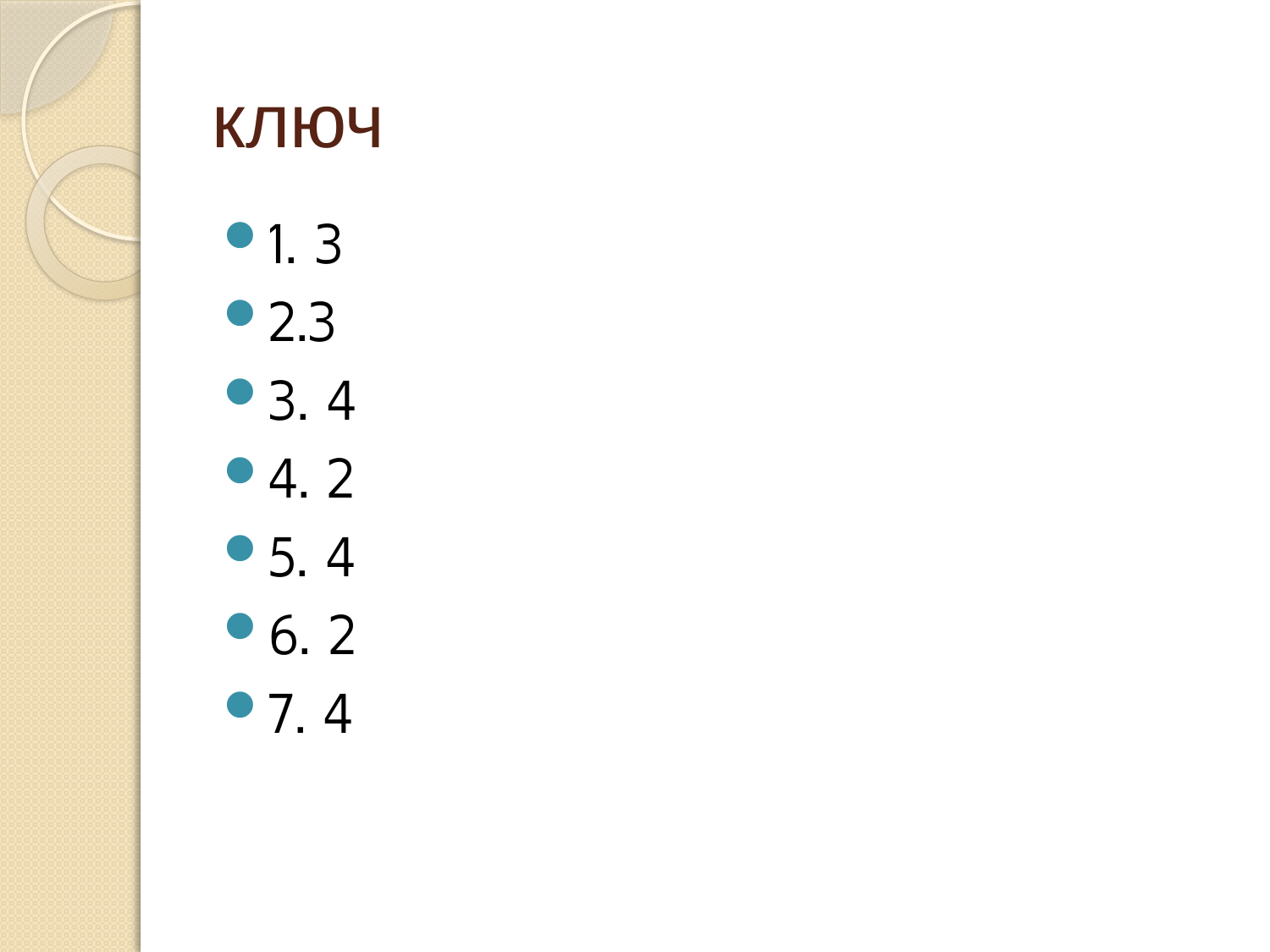

# ключ
1. 3
2.3
3. 4
4. 2
5. 4
6. 2
7. 4